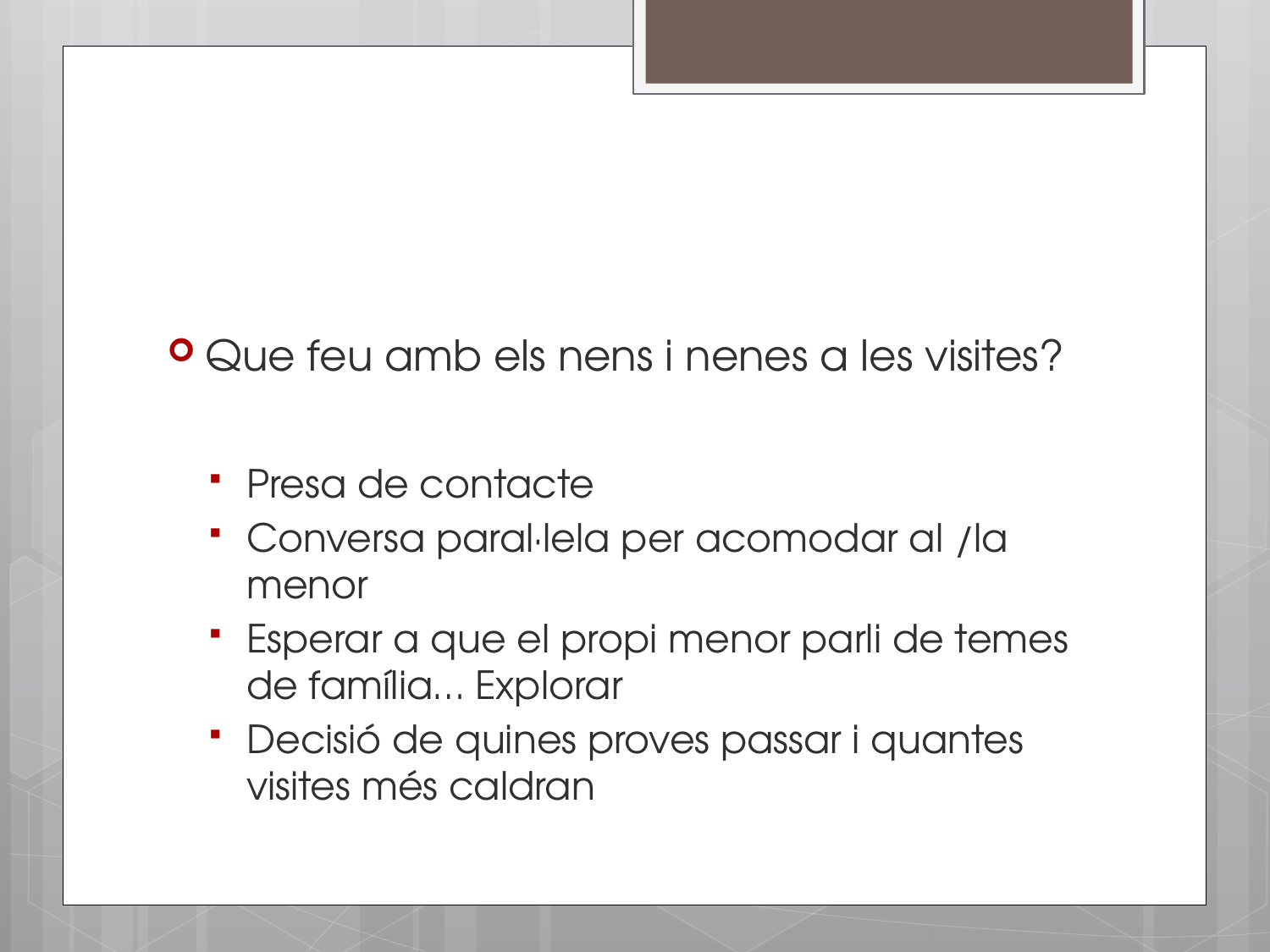

#
Que feu amb els nens i nenes a les visites?

Presa de contacte
Conversa paral·lela per acomodar al /la menor
Esperar a que el propi menor parli de temes de família… Explorar
Decisió de quines proves passar i quantes visites més caldran